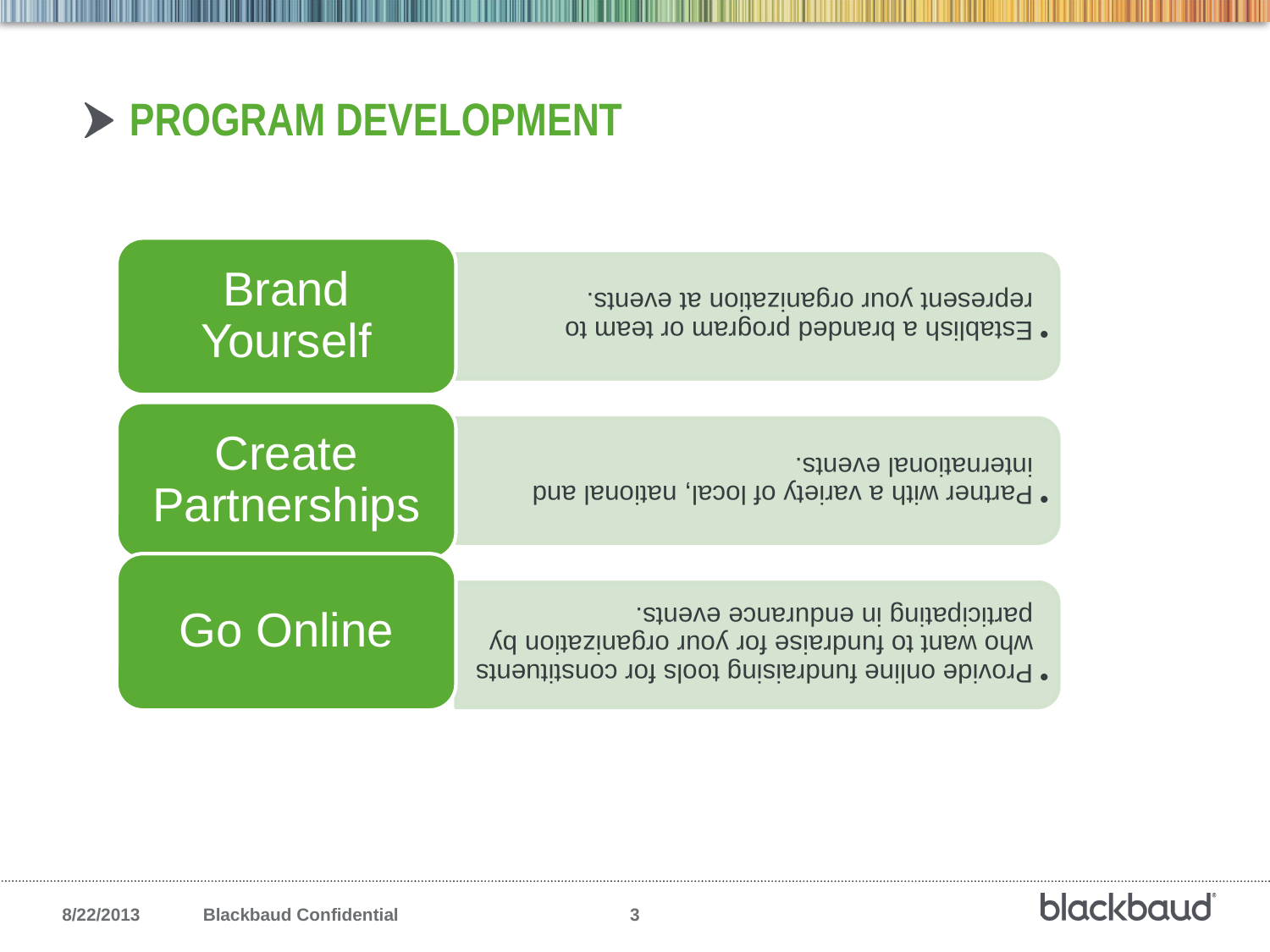

# Program development
Establish a branded program or team to represent your organization at events.
Brand Yourself
Partner with a variety of local, national and international events.
Create Partnerships
Provide online fundraising tools for constituents who want to fundraise for your organization by participating in endurance events.
Go Online